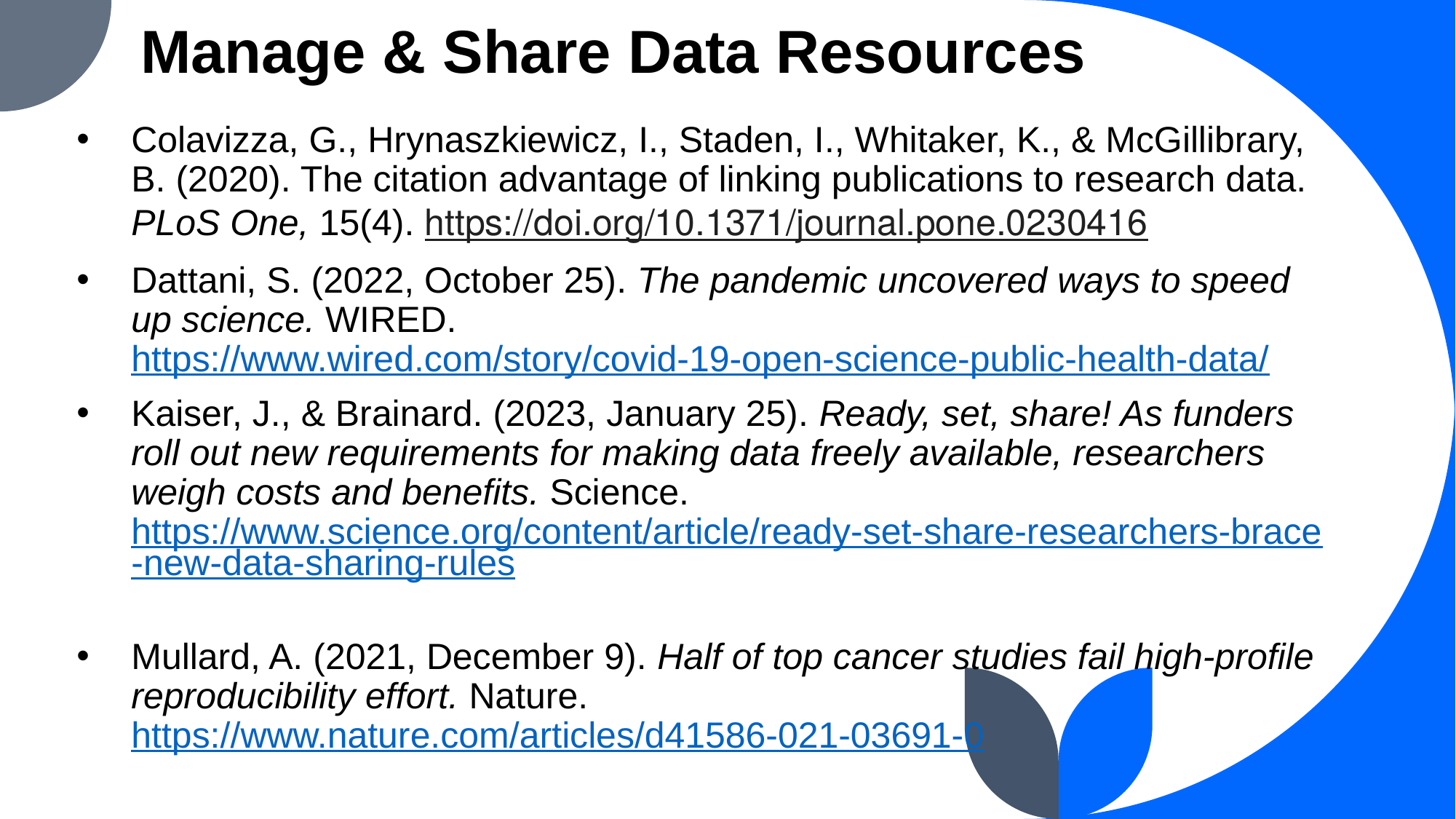

# Manage & Share Data Resources
Colavizza, G., Hrynaszkiewicz, I., Staden, I., Whitaker, K., & McGillibrary, B. (2020). The citation advantage of linking publications to research data. PLoS One, 15(4). https://doi.org/10.1371/journal.pone.0230416
Dattani, S. (2022, October 25). The pandemic uncovered ways to speed up science. WIRED. https://www.wired.com/story/covid-19-open-science-public-health-data/
Kaiser, J., & Brainard. (2023, January 25). Ready, set, share! As funders roll out new requirements for making data freely available, researchers weigh costs and benefits. Science. https://www.science.org/content/article/ready-set-share-researchers-brace-new-data-sharing-rules
Mullard, A. (2021, December 9). Half of top cancer studies fail high-profile reproducibility effort. Nature. https://www.nature.com/articles/d41586-021-03691-0